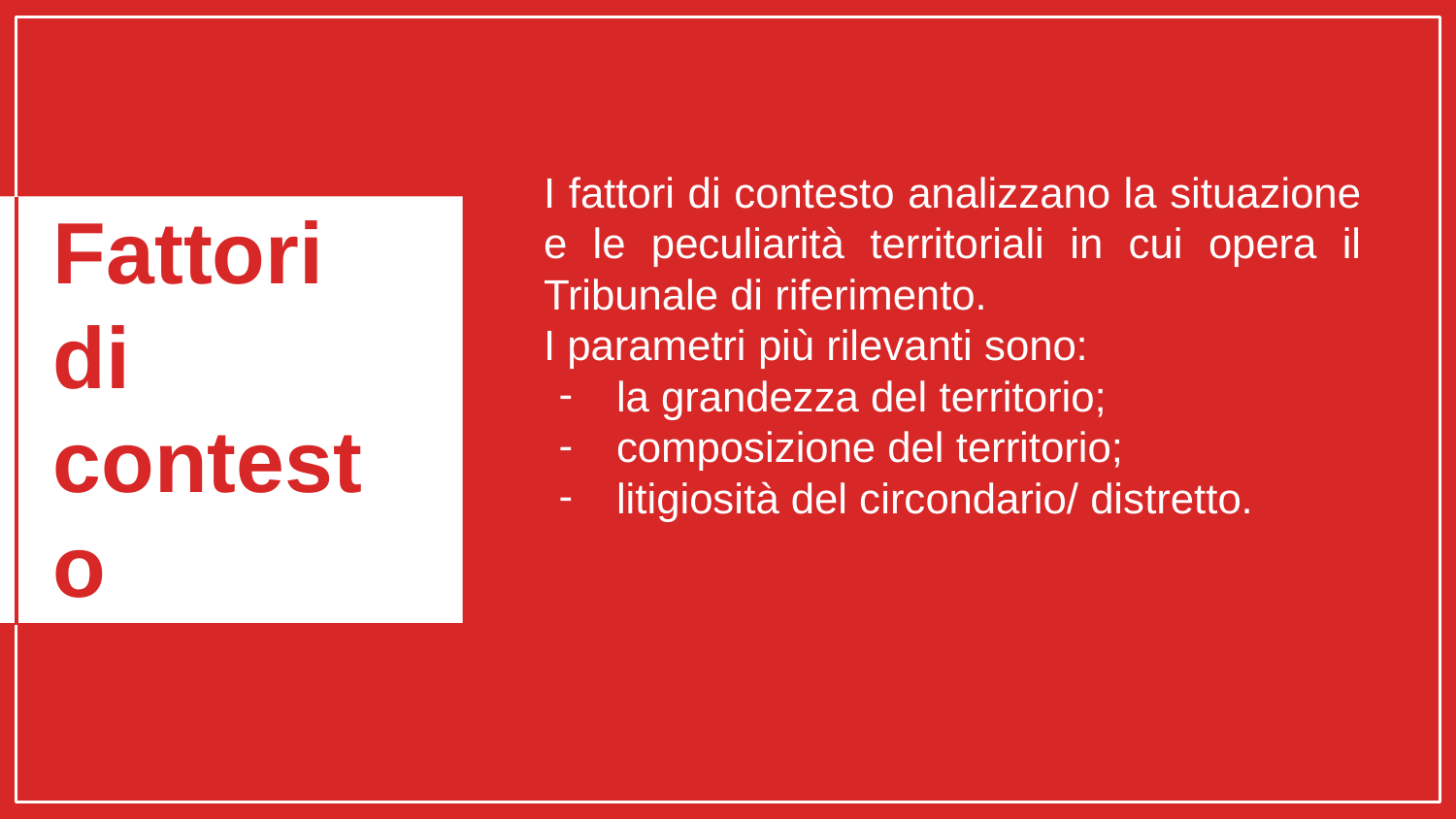

I fattori di contesto analizzano la situazione e le peculiarità territoriali in cui opera il Tribunale di riferimento.
I parametri più rilevanti sono:
la grandezza del territorio;
composizione del territorio;
litigiosità del circondario/ distretto.

# Fattori di contesto